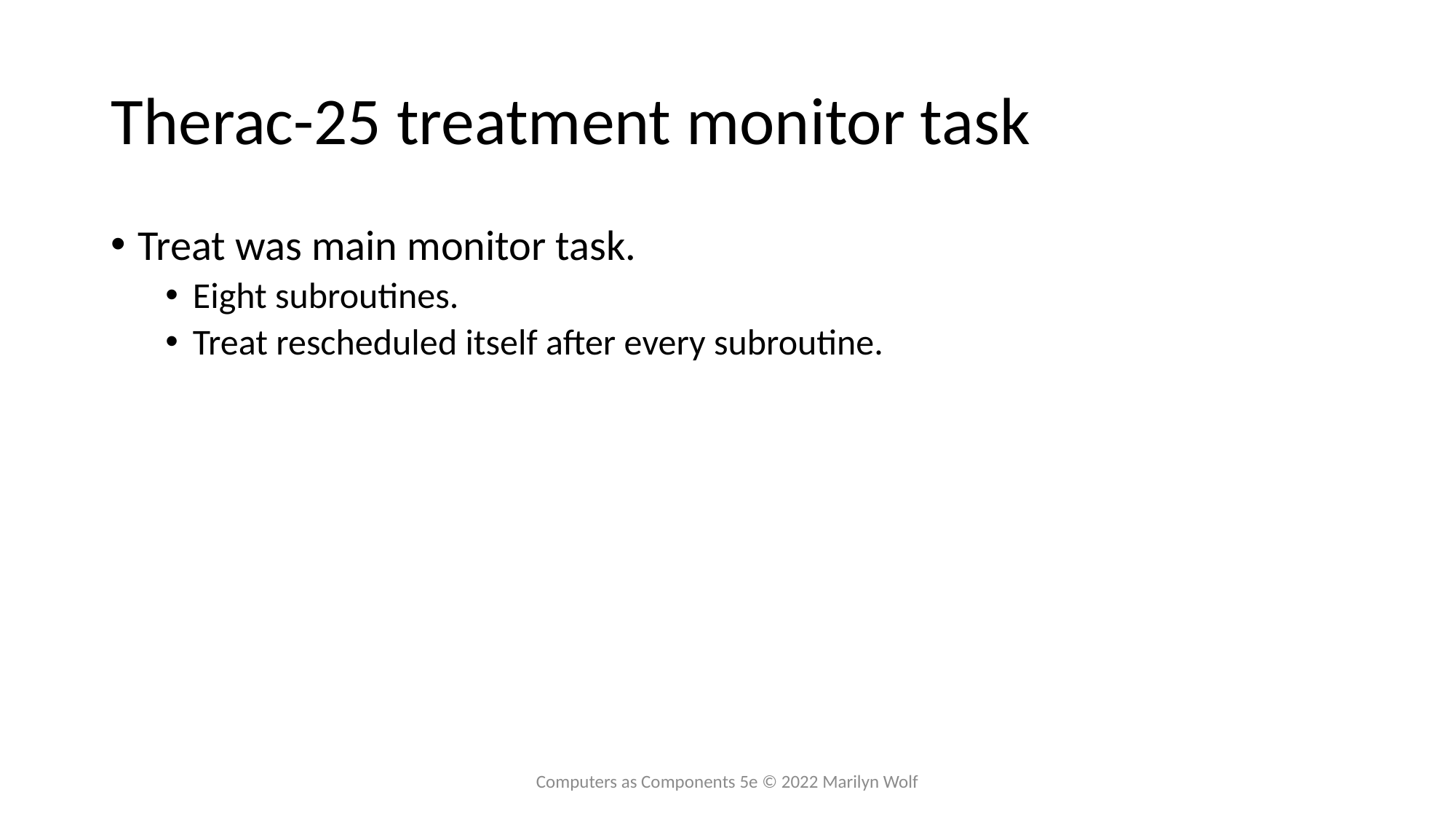

# Therac-25 treatment monitor task
Treat was main monitor task.
Eight subroutines.
Treat rescheduled itself after every subroutine.
Computers as Components 5e © 2022 Marilyn Wolf